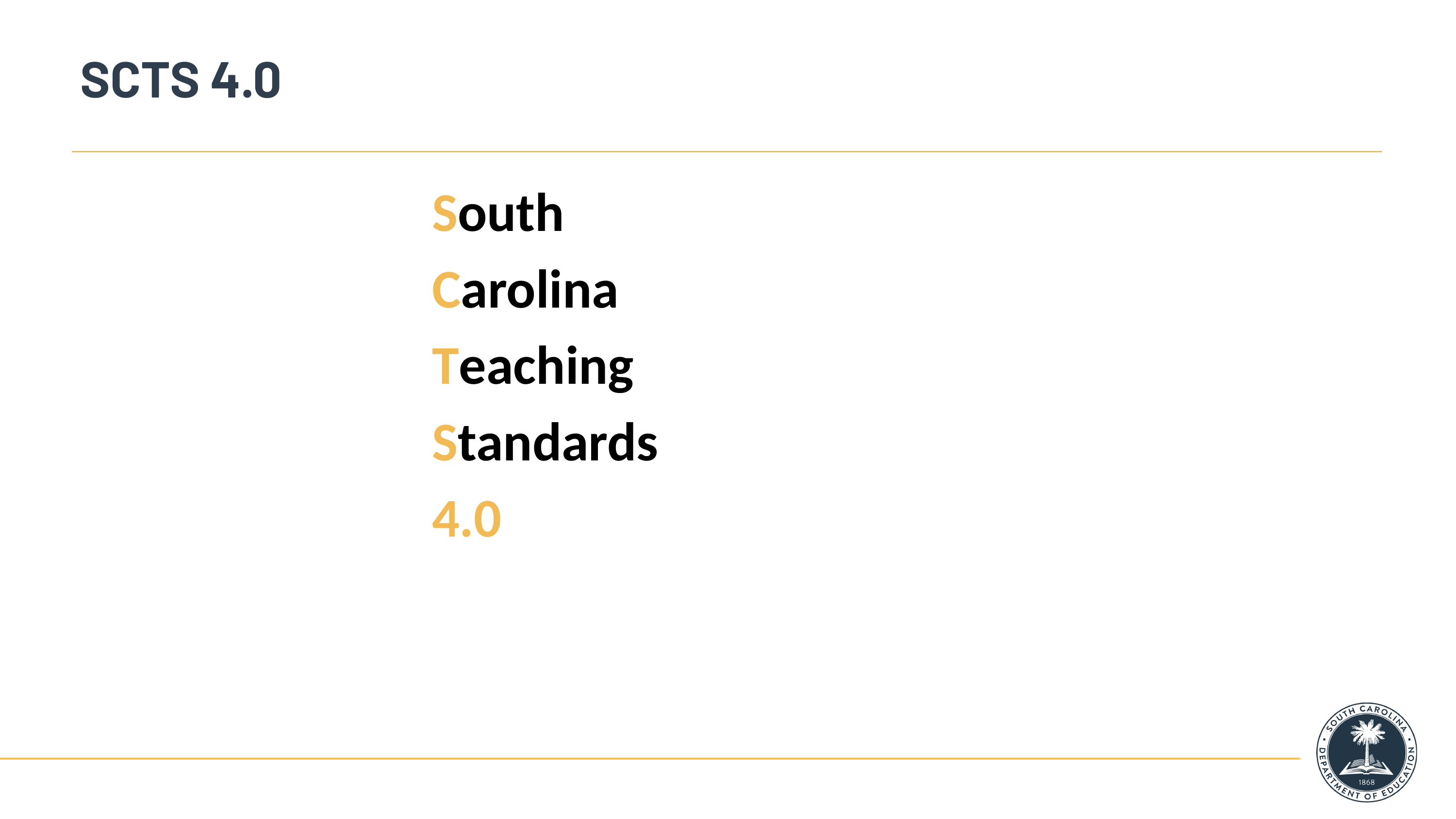

# SCTS 4.0
South
Carolina
Teaching
Standards
4.0